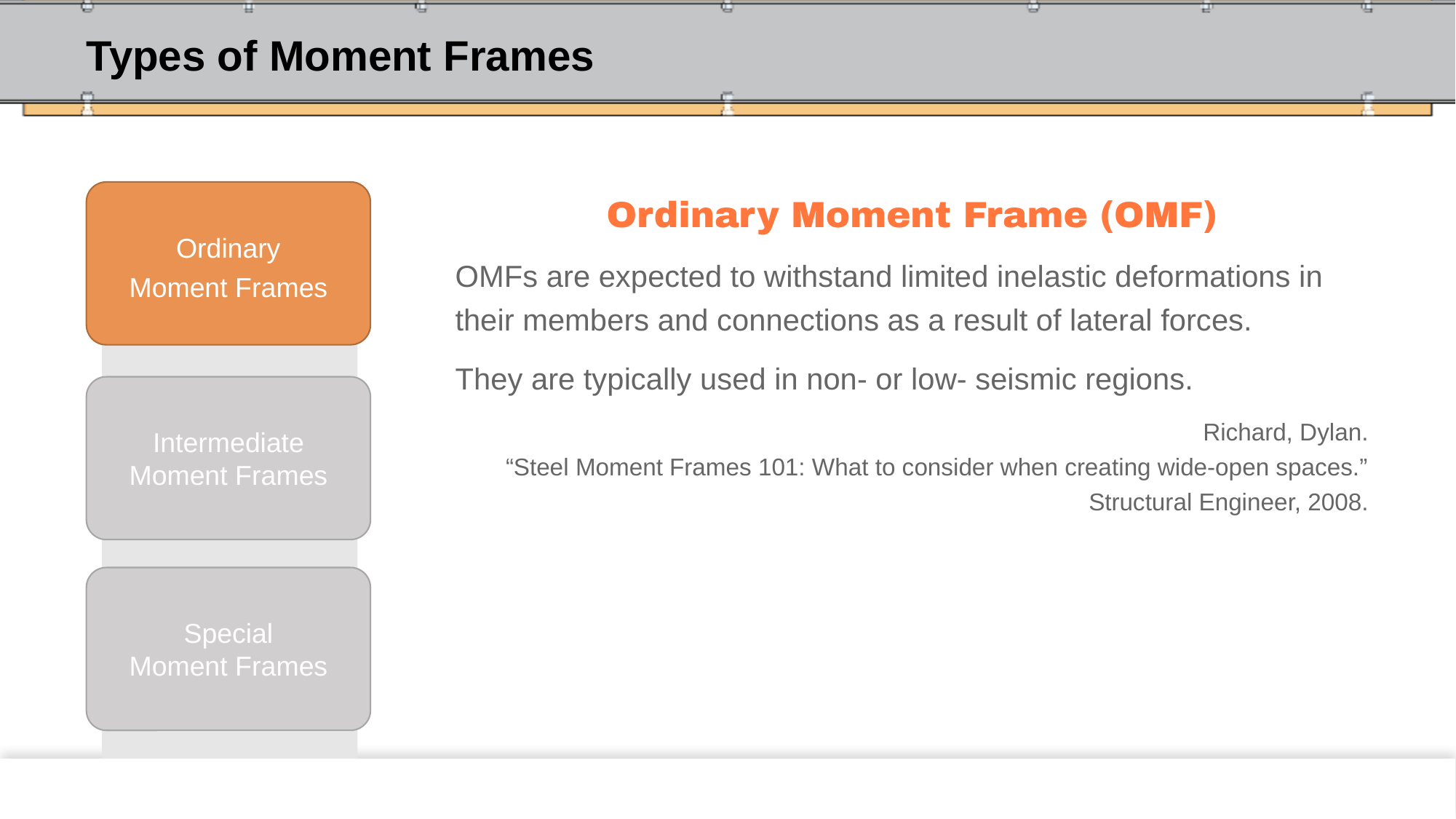

# Types of Moment Frames

Ordinary
Moment Frames
Ordinary Moment Frame (OMF)
OMFs are expected to withstand limited inelastic deformations in their members and connections as a result of lateral forces.
They are typically used in non- or low- seismic regions.
Richard, Dylan.
“Steel Moment Frames 101: What to consider when creating wide-open spaces.”
Structural Engineer, 2008.
Intermediate Moment Frames
Special
Moment Frames